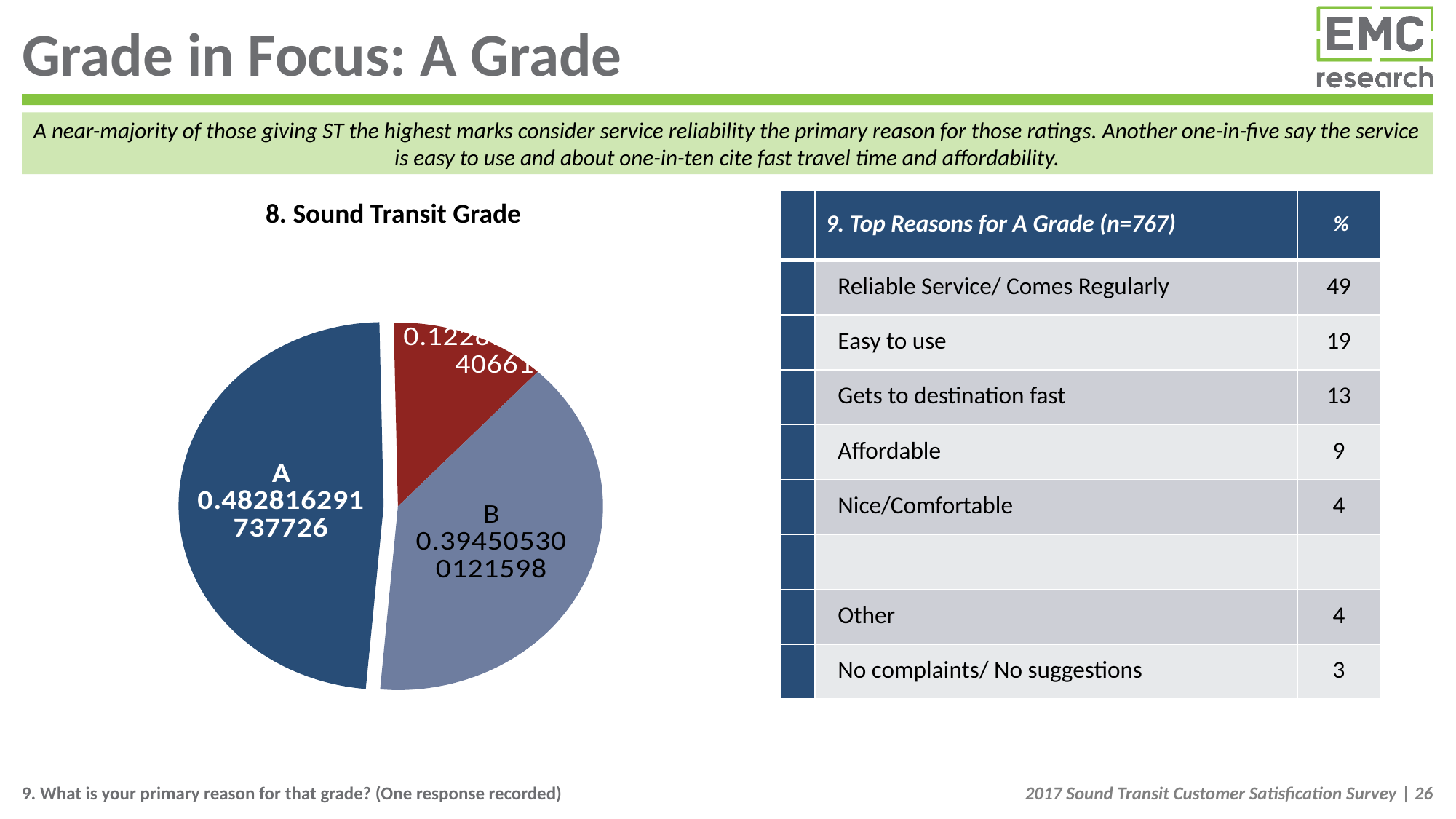

# Grade in Focus: A Grade
A near-majority of those giving ST the highest marks consider service reliability the primary reason for those ratings. Another one-in-five say the service is easy to use and about one-in-ten cite fast travel time and affordability.
|  | 9. Top Reasons for A Grade (n=767) | % |
| --- | --- | --- |
|  | Reliable Service/ Comes Regularly | 49 |
|  | Easy to use | 19 |
|  | Gets to destination fast | 13 |
|  | Affordable | 9 |
|  | Nice/Comfortable | 4 |
|  |  |  |
|  | Other | 4 |
|  | No complaints/ No suggestions | 3 |
8. Sound Transit Grade

### Chart

| Category | Overall |
|---|---|
| A | 0.48281629173772617 |
|   | None |
| C or lower | 0.12267840814066139 |
|    | None |
| B | 0.394505300121598 |
9. What is your primary reason for that grade? (One response recorded)